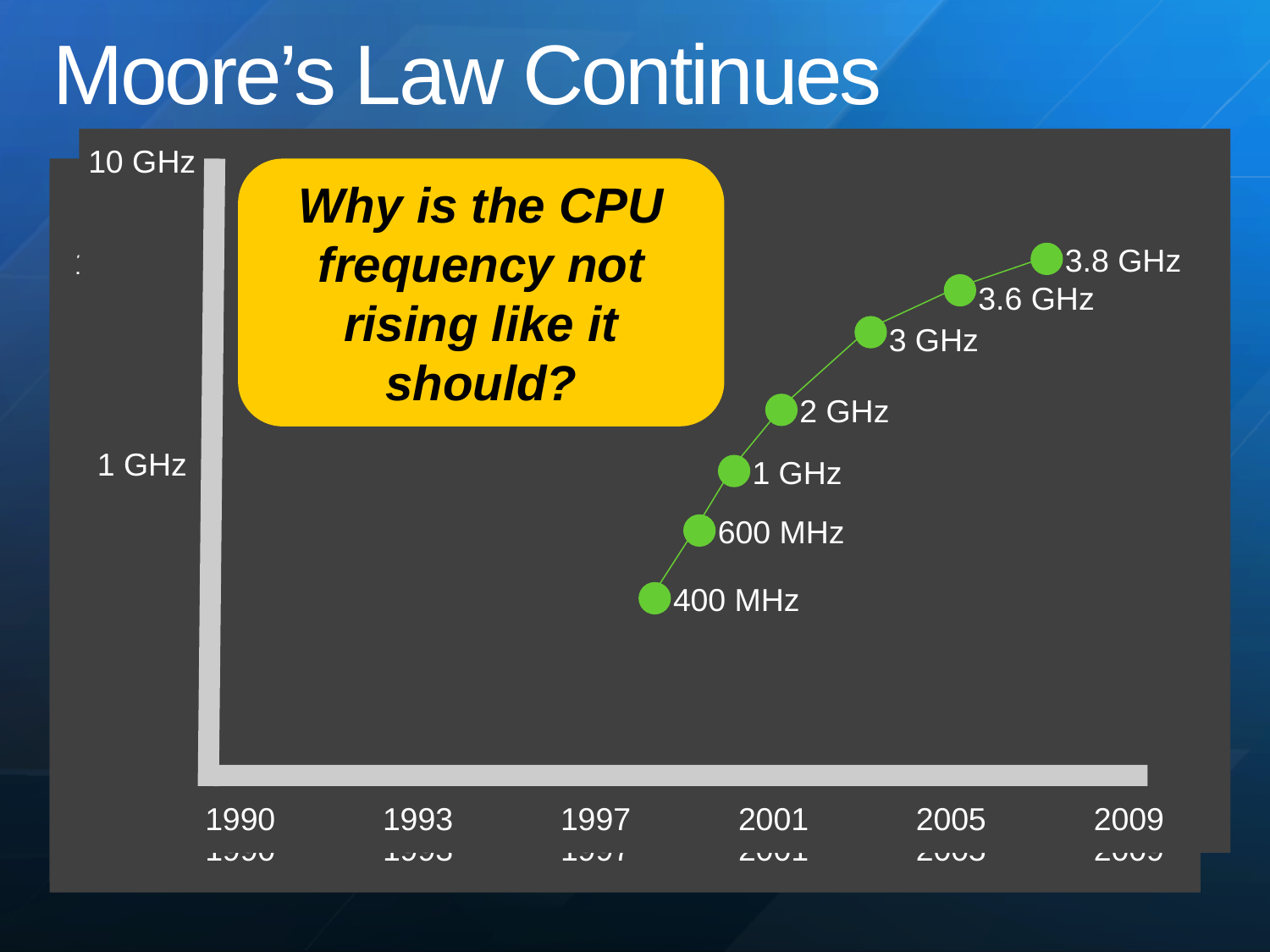

# Moore’s Law Continues
10 GHz

3.8 GHz

3.6 GHz

3 GHz

2 GHz

1 GHz

600 MHz

400 MHz

1 GHz

1990
1993
1997
2001
2005
2009
Why is the CPU
frequency not
rising like it should?

100 Watts

10 Watts

150 Watts

110 Watts

81 Watts

52  Watts

12
Watts

20
Watts

9 Watts

1990
1993
1997
2001
2005
2009
…and the power at the high-end could cook a
hot-dog!!!

10 volts

1 volt

.1 volt

1990
1993
1997
2001
2005
2009
0.7um

0.35um

0.5m

0.18um

90nm
0.25um

65nm

0.13um
45nm

30nm

…but the voltage
isn’t dropping
as fast!!

The number of transistors doubles every two years…
10,000
1,000
100
10
1
0.1
0.01
0.001
1970
1980
1990
2000
2010

More than
1 billion
transistors
in 2006!